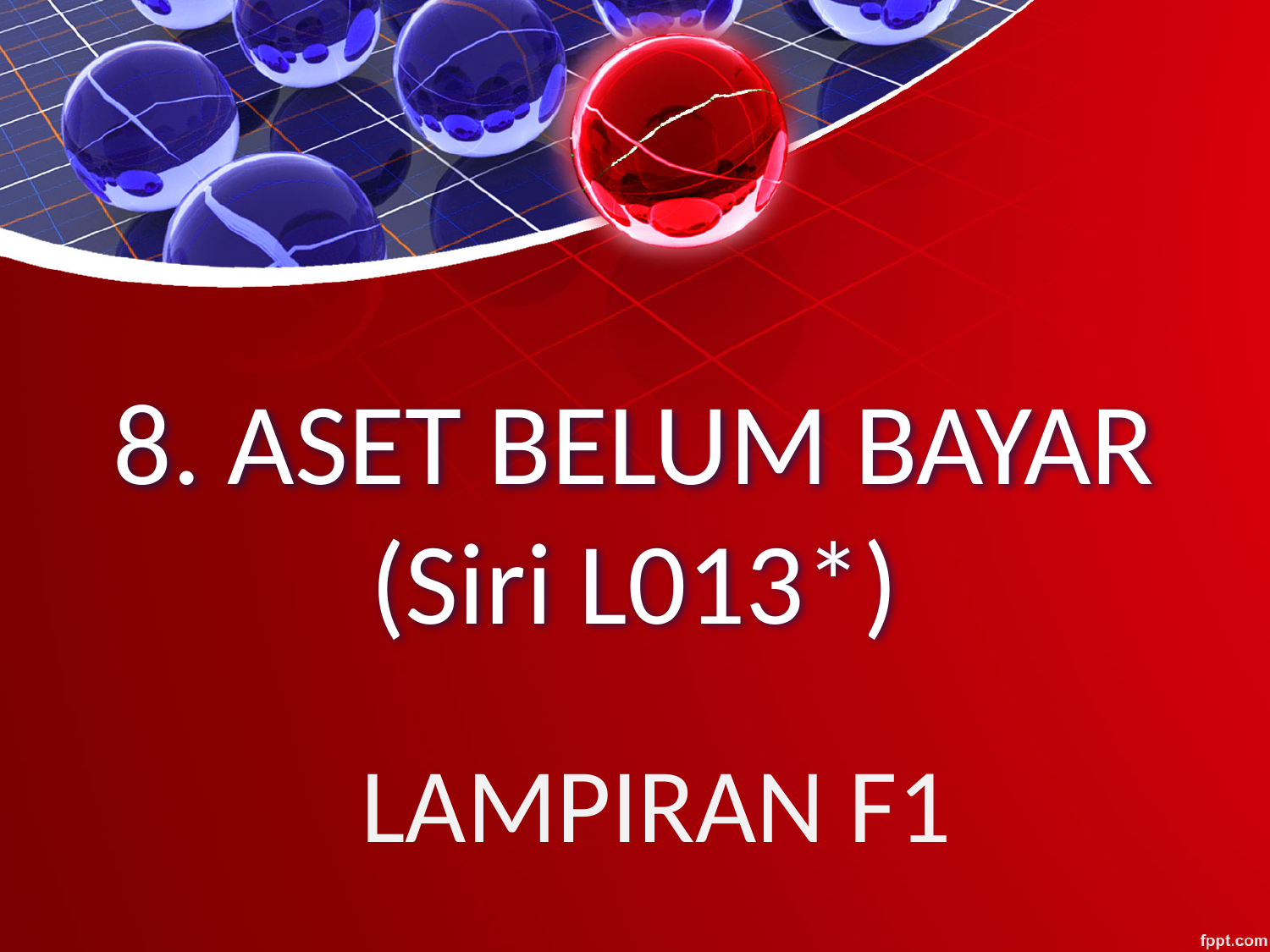

# 8. ASET BELUM BAYAR (Siri L013*)
LAMPIRAN F1